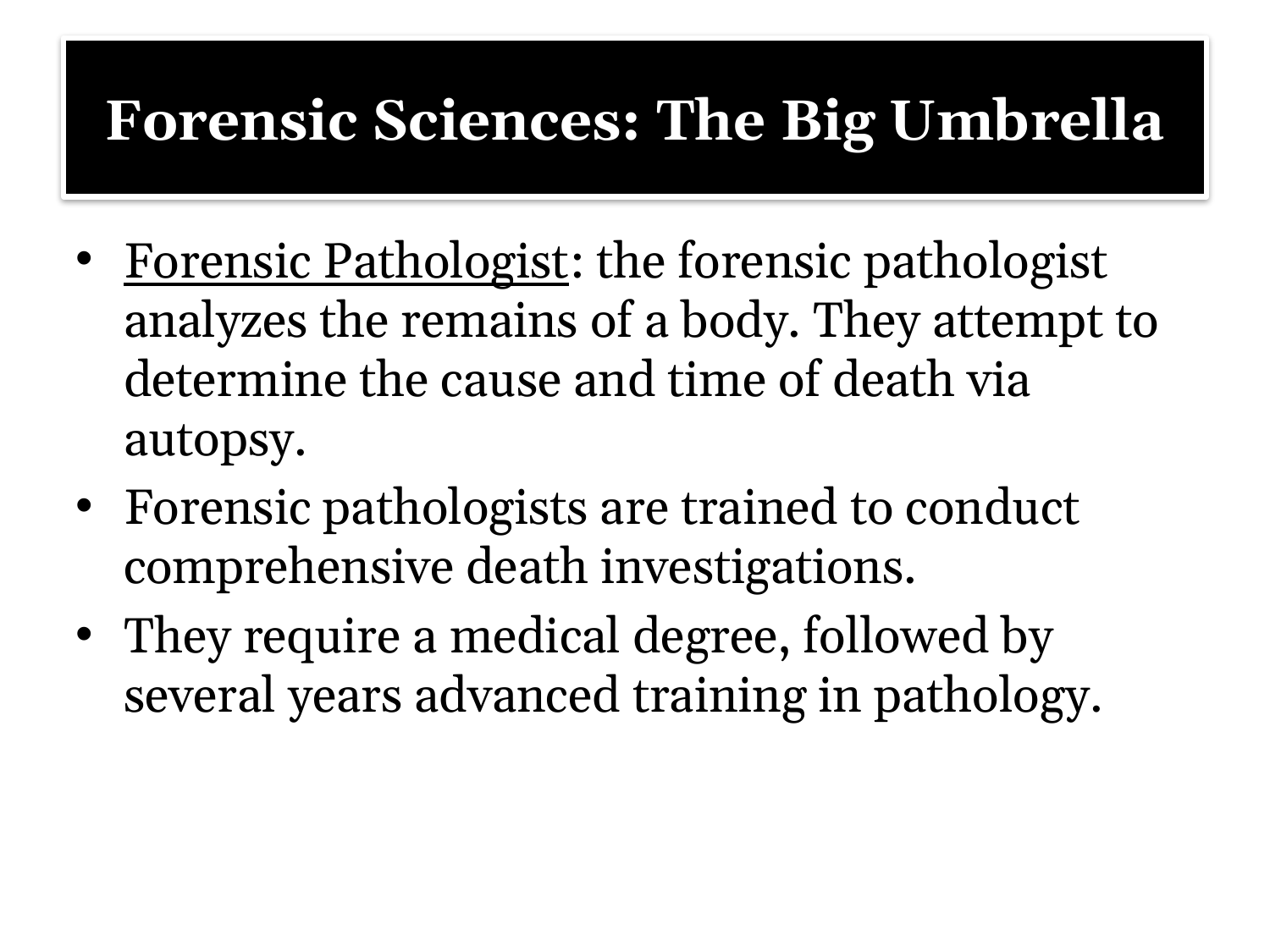

# Forensic Sciences: The Big Umbrella
Forensic Pathologist: the forensic pathologist analyzes the remains of a body. They attempt to determine the cause and time of death via autopsy.
Forensic pathologists are trained to conduct comprehensive death investigations.
They require a medical degree, followed by several years advanced training in pathology.